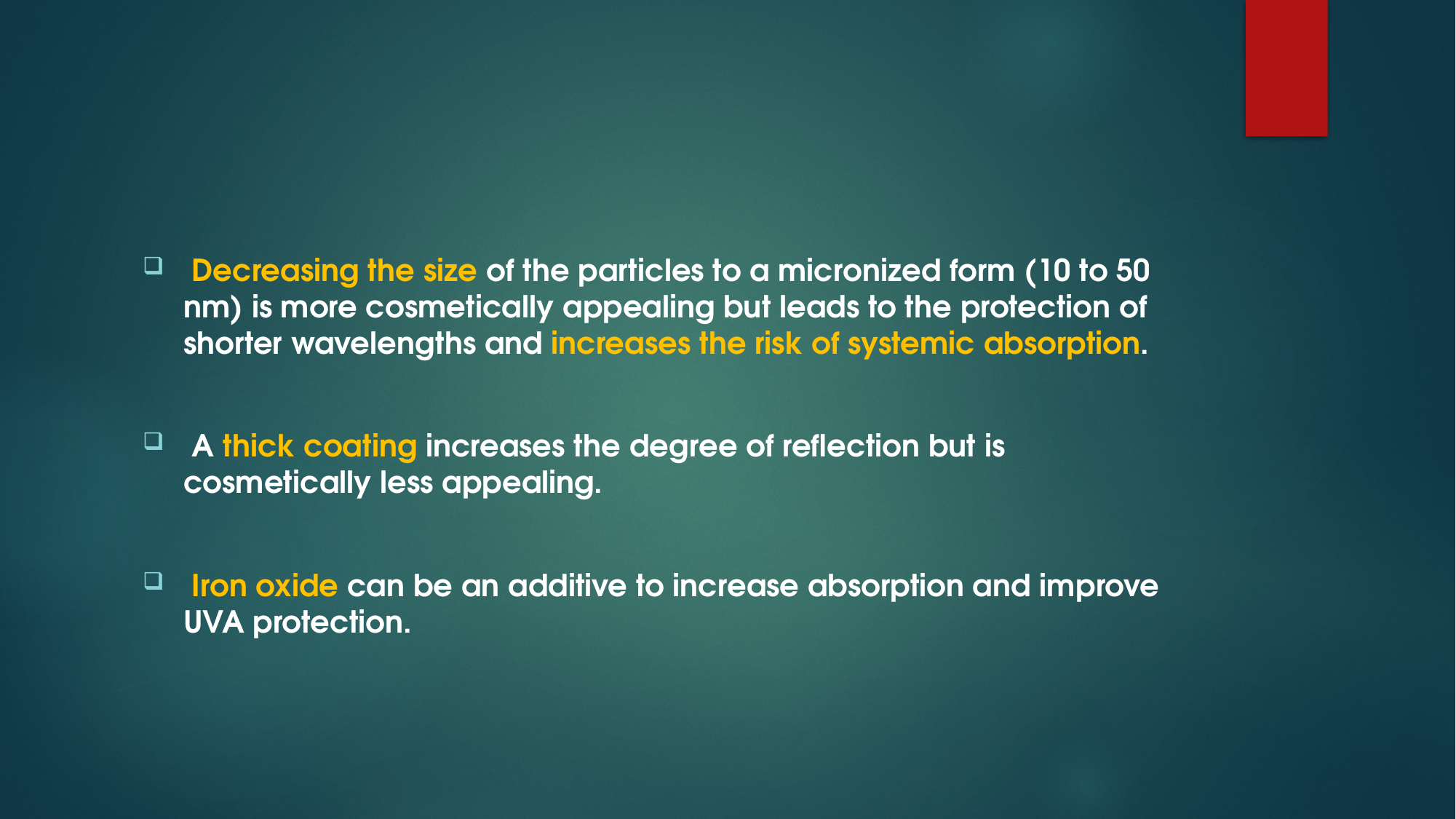

#
 Decreasing the size of the particles to a micronized form (10 to 50 nm) is more cosmetically appealing but leads to the protection of shorter wavelengths and increases the risk of systemic absorption.

 A thick coating increases the degree of reflection but is cosmetically less appealing.

 Iron oxide can be an additive to increase absorption and improve UVA protection.